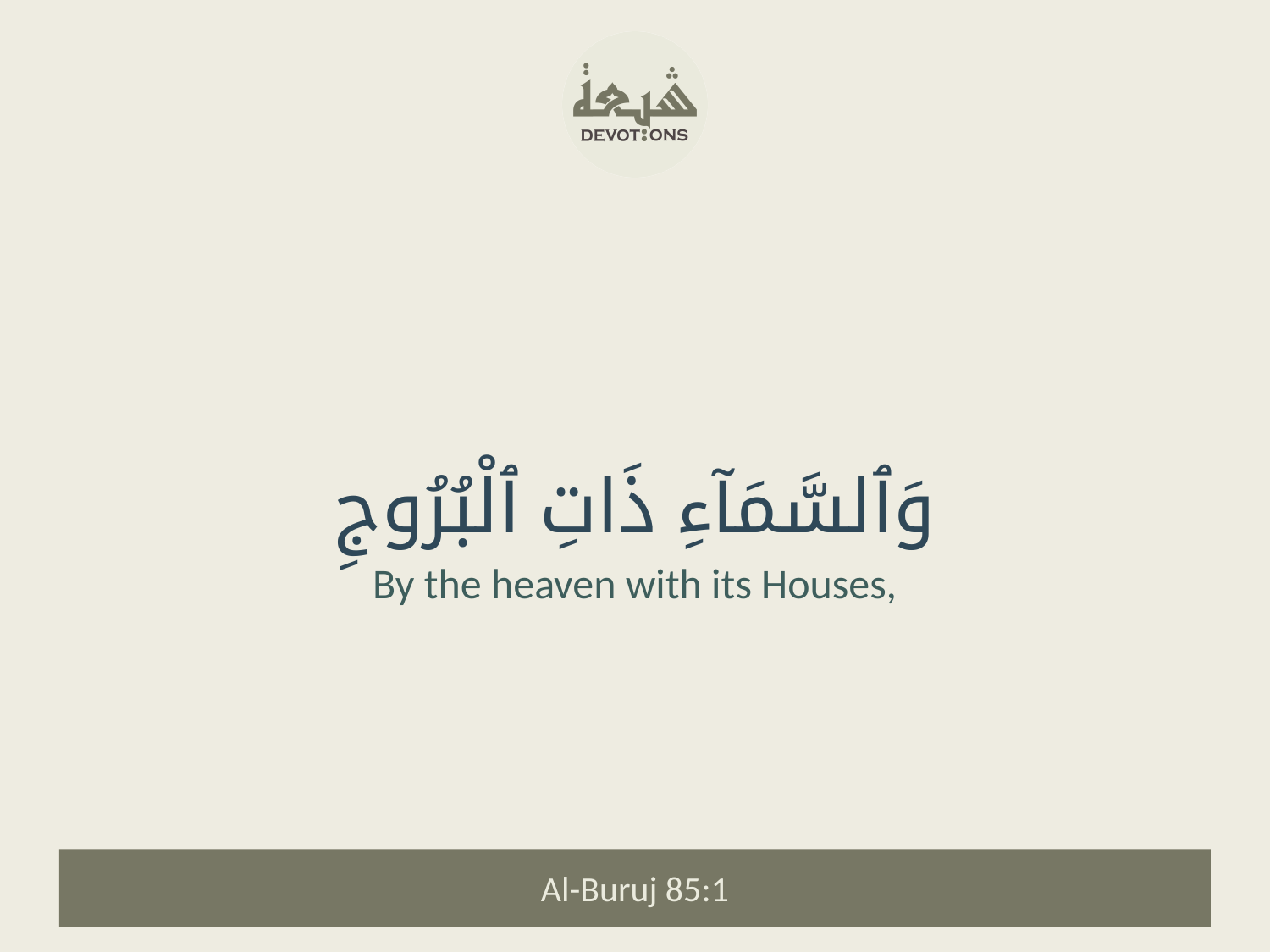

وَٱلسَّمَآءِ ذَاتِ ٱلْبُرُوجِ
By the heaven with its Houses,
Al-Buruj 85:1